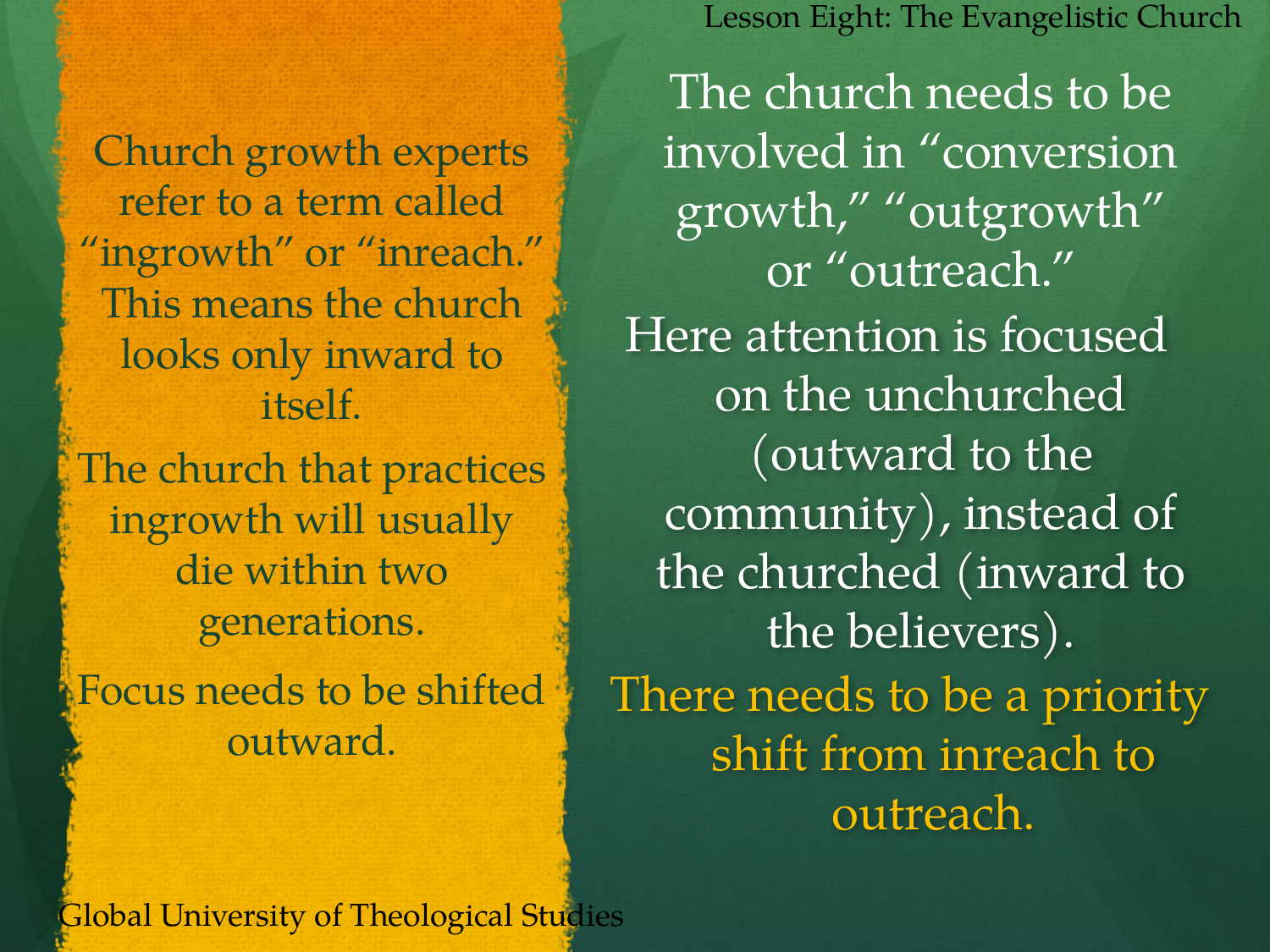

Lesson Eight: The Evangelistic Church

	The church needs to be involved in “conversion growth,” “outgrowth” or “outreach.”
Church growth experts refer to a term called “ingrowth” or “inreach.” This means the church looks only inward to itself.
Here attention is focused on the unchurched (outward to the community), instead of the churched (inward to the believers).
The church that practices ingrowth will usually die within two generations.
Focus needs to be shifted outward.
There needs to be a priority shift from inreach to outreach.
Global University of Theological Studies